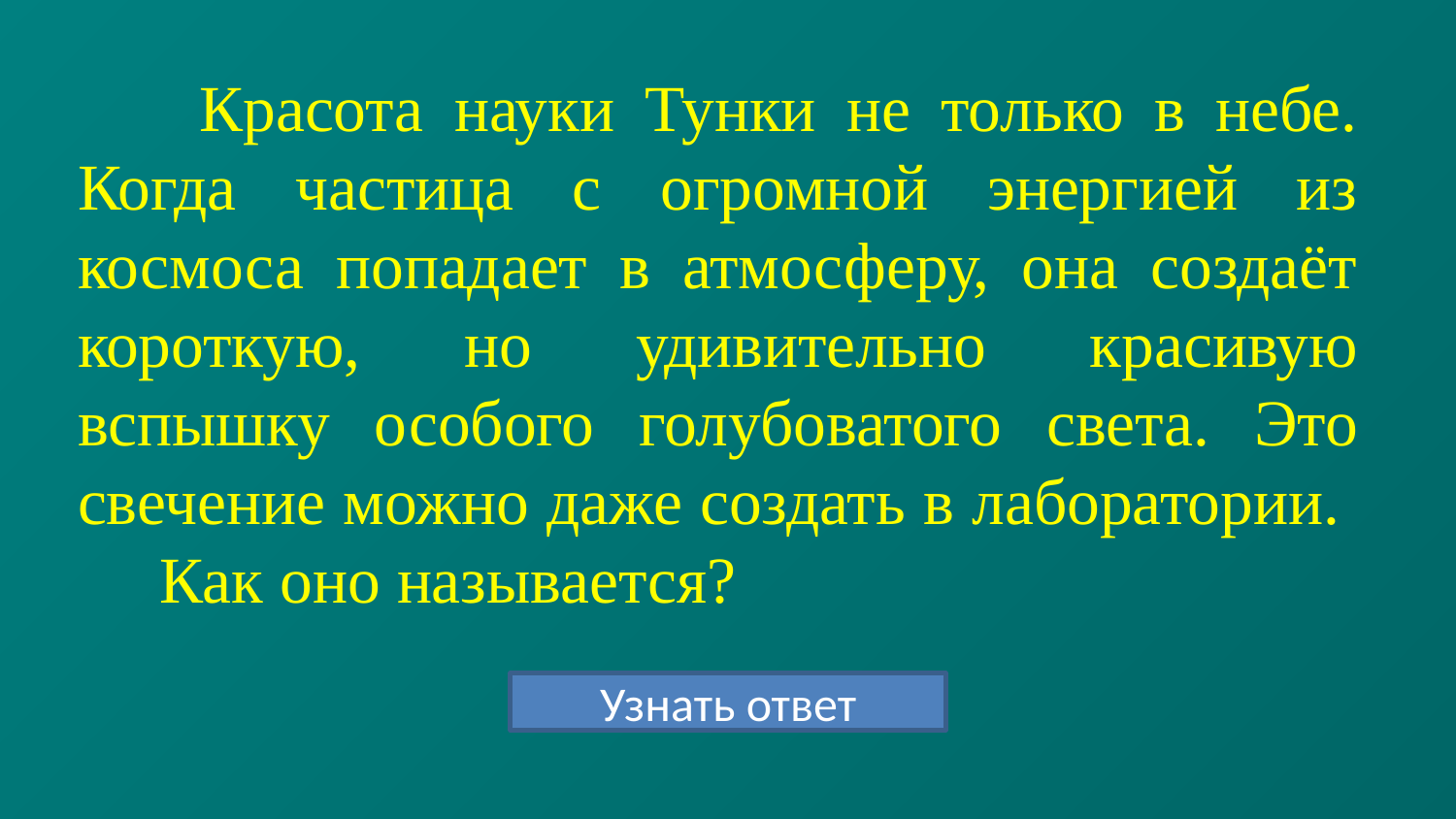

# Красота науки Тунки не только в небе. Когда частица с огромной энергией из космоса попадает в атмосферу, она создаёт короткую, но удивительно красивую вспышку особого голубоватого света. Это свечение можно даже создать в лаборатории. Как оно называется?